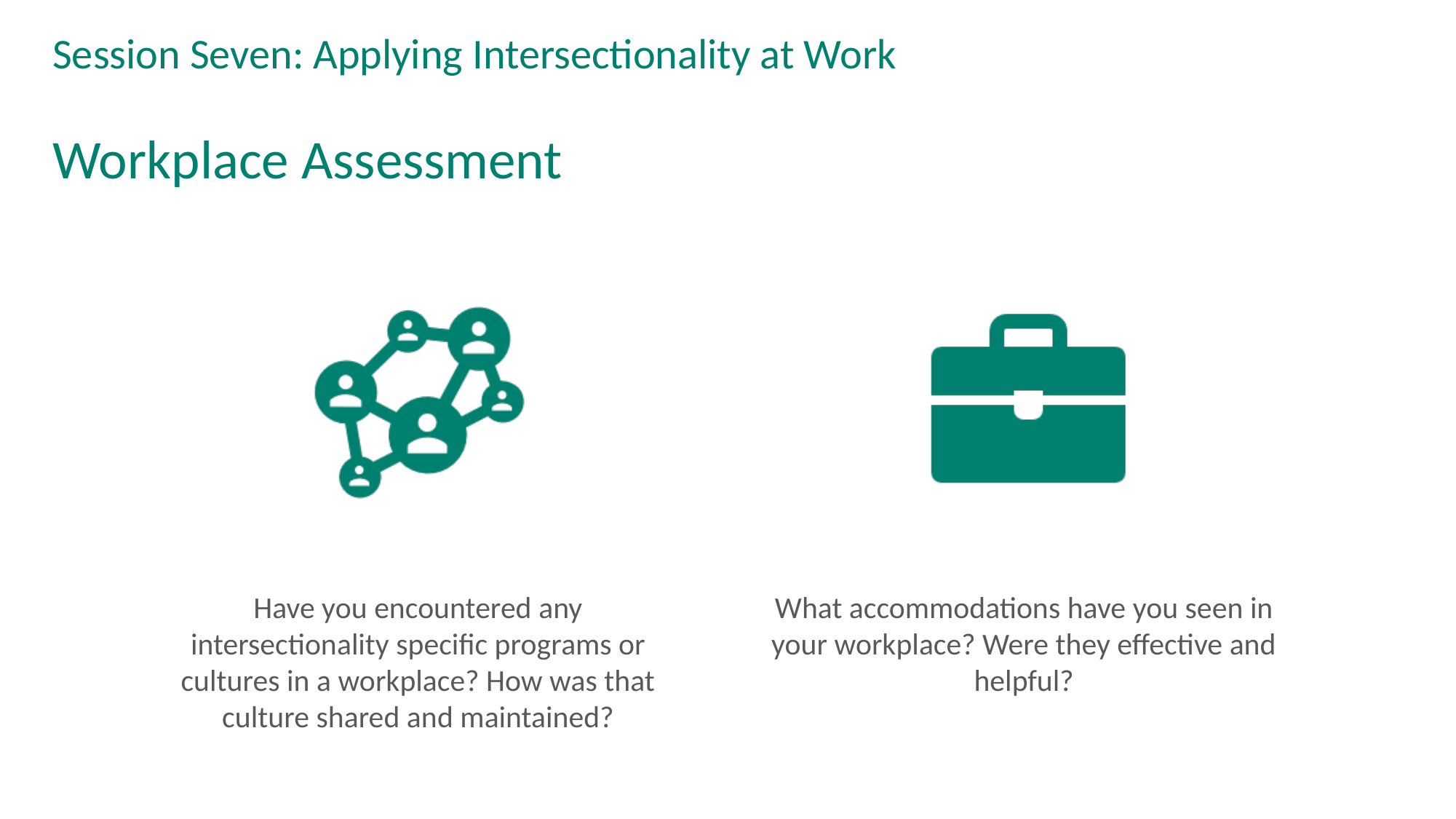

# Session Seven: Applying Intersectionality at Work
Workplace Assessment
Have you encountered any intersectionality specific programs or cultures in a workplace? How was that culture shared and maintained?
What accommodations have you seen in your workplace? Were they effective and helpful?